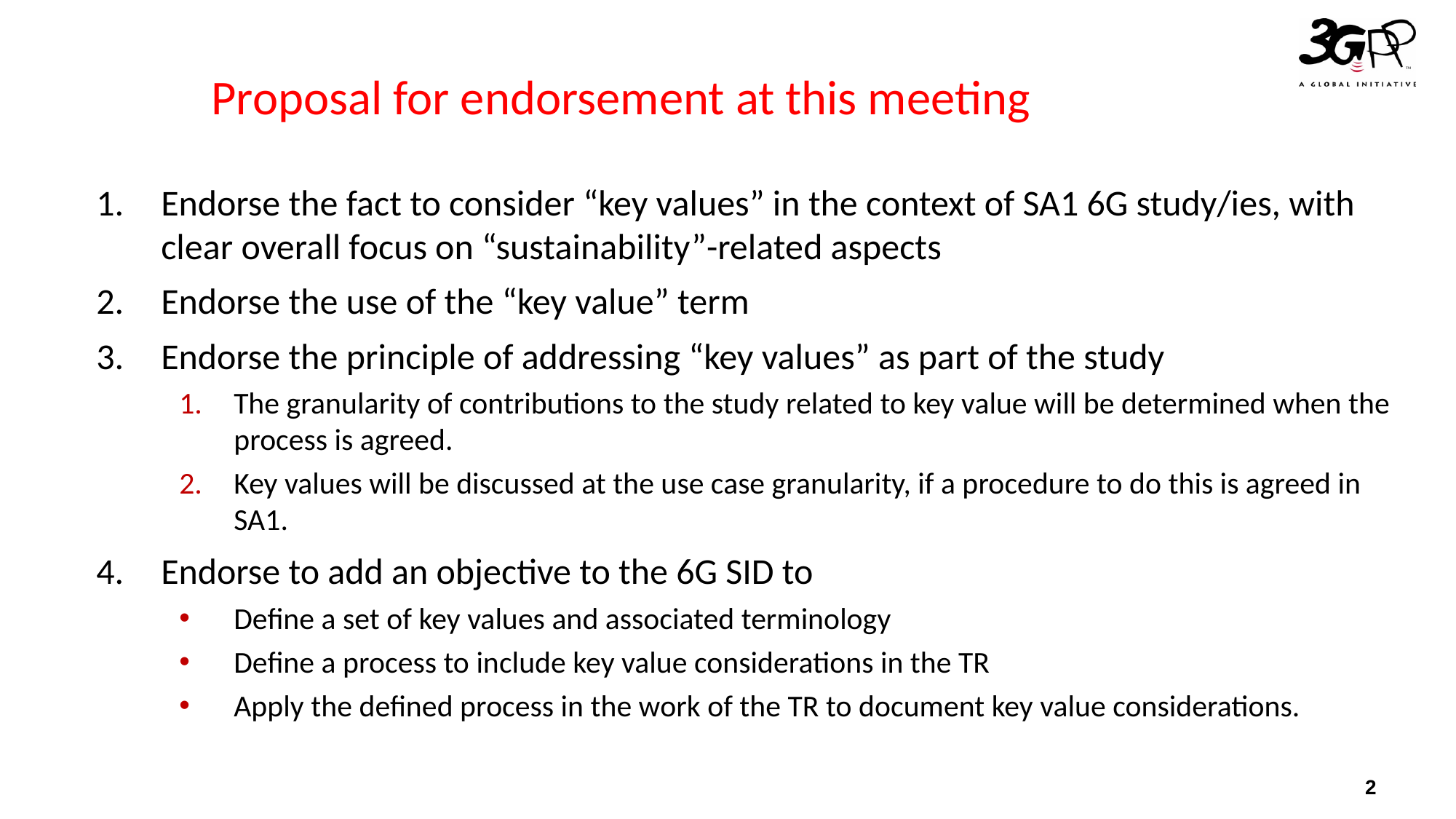

# Proposal for endorsement at this meeting
Endorse the fact to consider “key values” in the context of SA1 6G study/ies, with clear overall focus on “sustainability”-related aspects
Endorse the use of the “key value” term
Endorse the principle of addressing “key values” as part of the study
The granularity of contributions to the study related to key value will be determined when the process is agreed.
Key values will be discussed at the use case granularity, if a procedure to do this is agreed in SA1.
Endorse to add an objective to the 6G SID to
Define a set of key values and associated terminology
Define a process to include key value considerations in the TR
Apply the defined process in the work of the TR to document key value considerations.